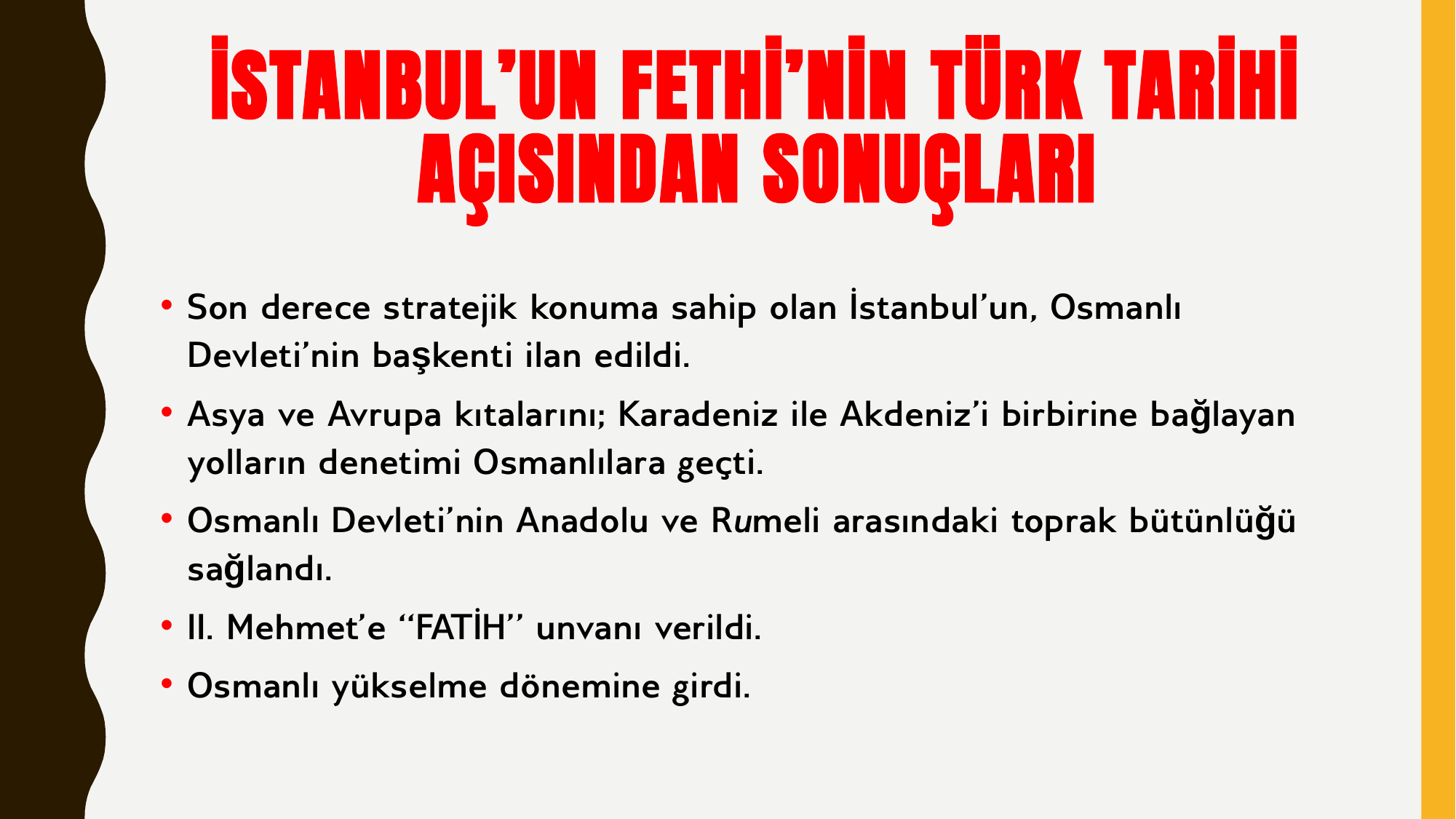

# İstanbul’un fethi’nin türk tarihi açIsIndan sonuçlarI
Son derece stratejik konuma sahip olan İstanbul’un, Osmanlı Devleti’nin başkenti ilan edildi.
Asya ve Avrupa kıtalarını; Karadeniz ile Akdeniz’i birbirine bağlayan yolların denetimi Osmanlılara geçti.
Osmanlı Devleti’nin Anadolu ve Rumeli arasındaki toprak bütünlüğü sağlandı.
II. Mehmet’e ‘‘FATİH’’ unvanı verildi.
Osmanlı yükselme dönemine girdi.